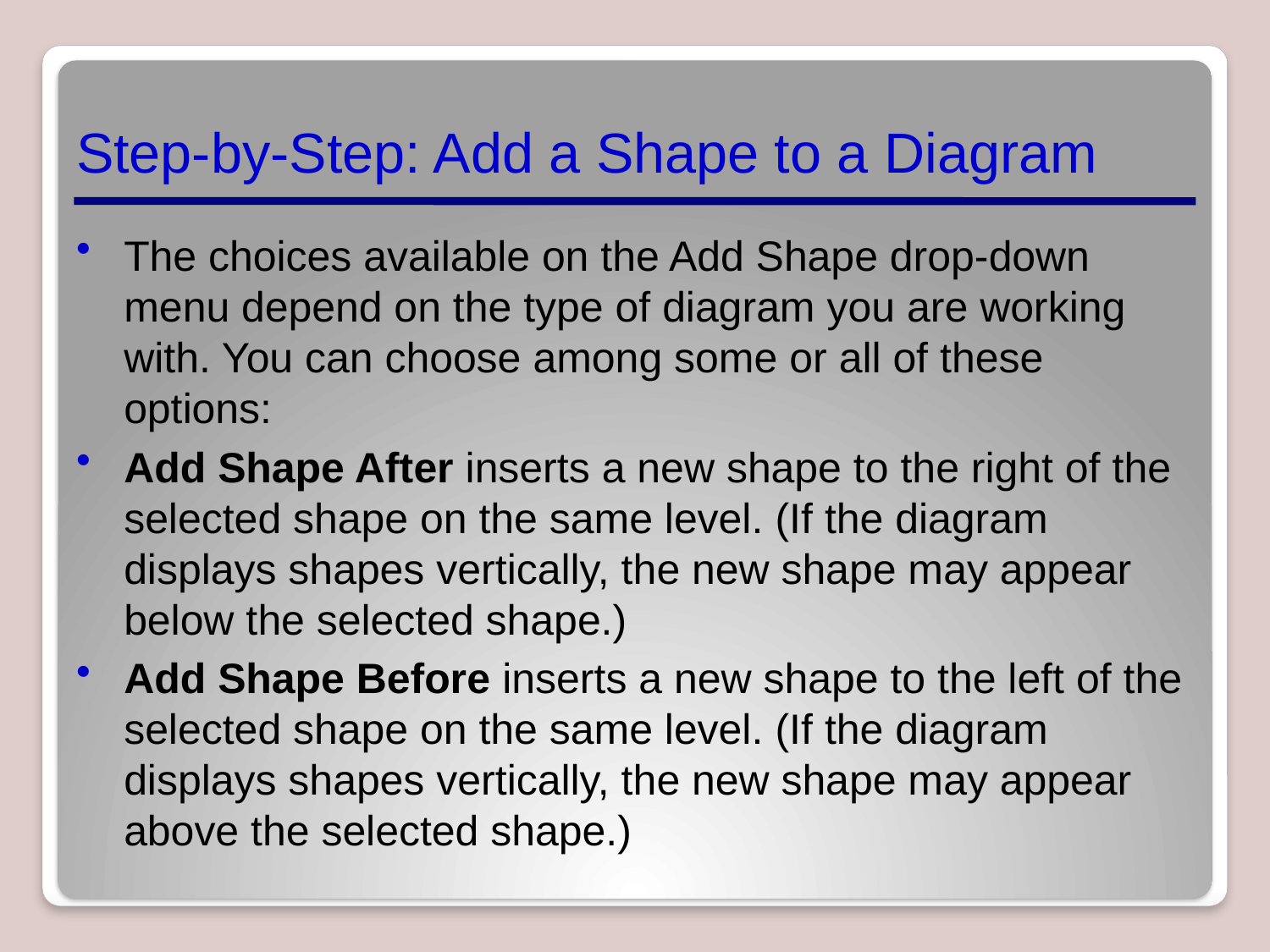

# Step-by-Step: Add a Shape to a Diagram
The choices available on the Add Shape drop-down menu depend on the type of diagram you are working with. You can choose among some or all of these options:
Add Shape After inserts a new shape to the right of the selected shape on the same level. (If the diagram displays shapes vertically, the new shape may appear below the selected shape.)
Add Shape Before inserts a new shape to the left of the selected shape on the same level. (If the diagram displays shapes vertically, the new shape may appear above the selected shape.)